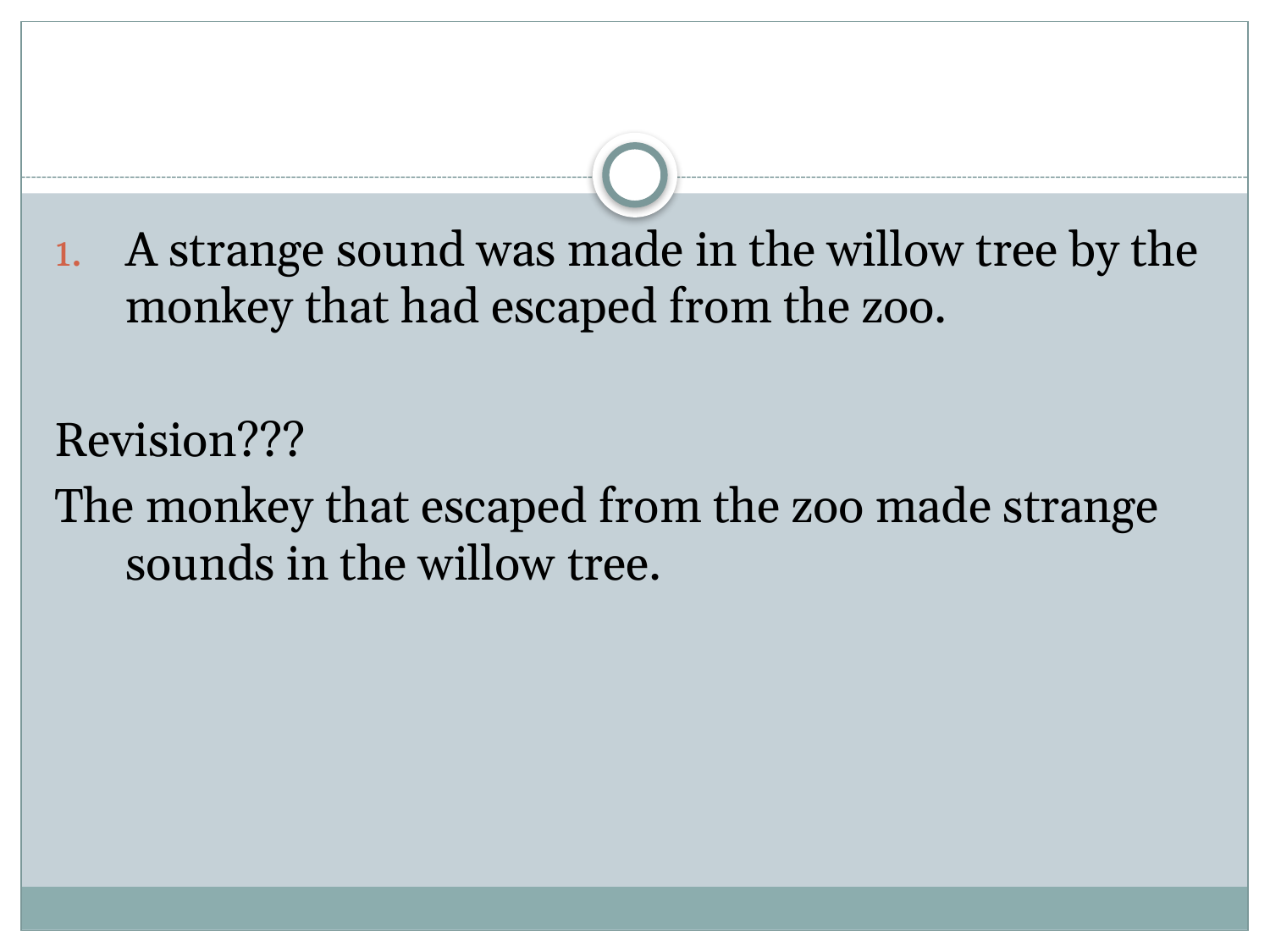

#
A strange sound was made in the willow tree by the monkey that had escaped from the zoo.

Revision???
The monkey that escaped from the zoo made strange sounds in the willow tree.